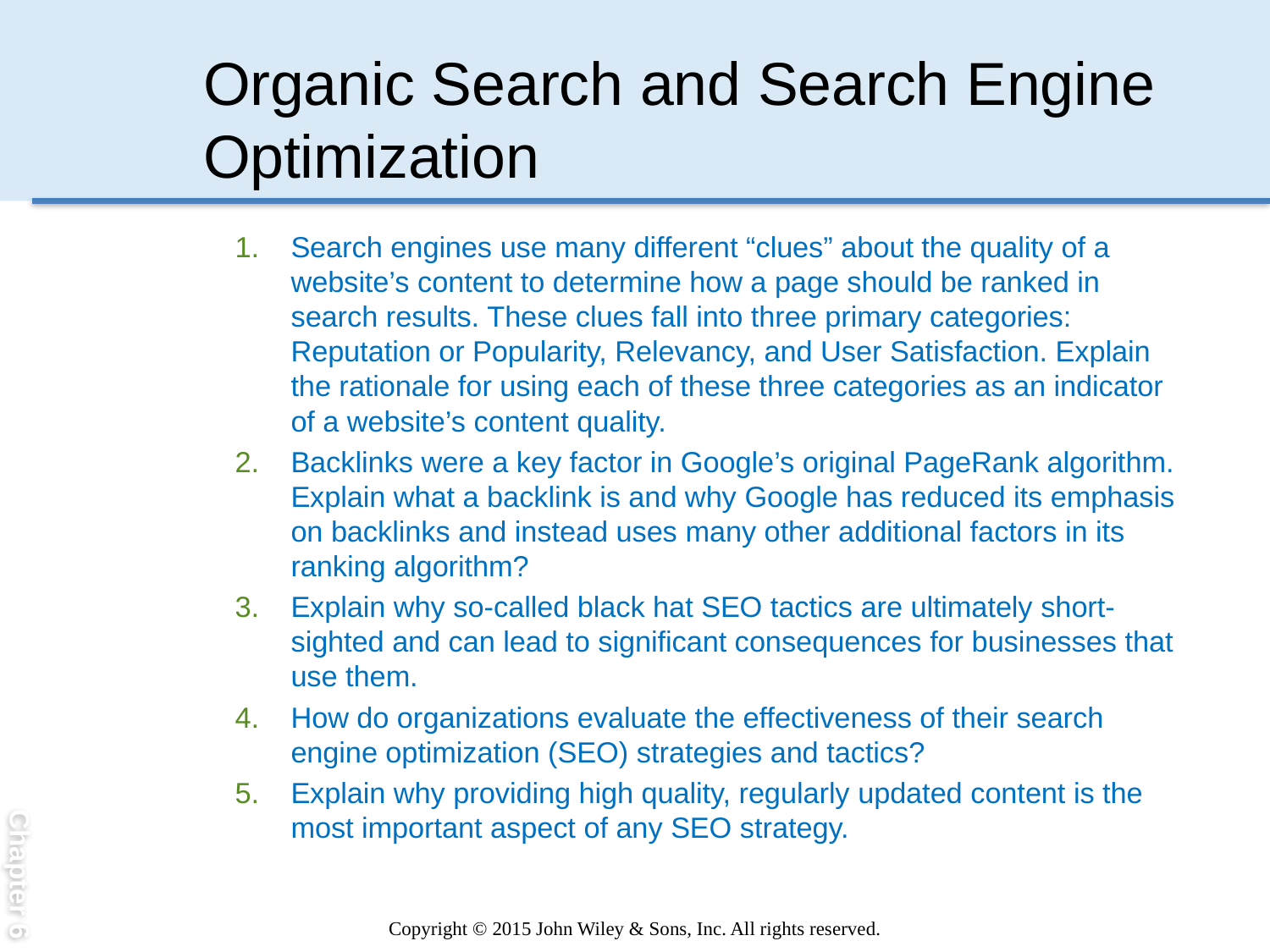

Chapter 6
# Organic Search and Search Engine Optimization
Search engines use many different “clues” about the quality of a website’s content to determine how a page should be ranked in search results. These clues fall into three primary categories: Reputation or Popularity, Relevancy, and User Satisfaction. Explain the rationale for using each of these three categories as an indicator of a website’s content quality.
Backlinks were a key factor in Google’s original PageRank algorithm. Explain what a backlink is and why Google has reduced its emphasis on backlinks and instead uses many other additional factors in its ranking algorithm?
Explain why so-called black hat SEO tactics are ultimately short-sighted and can lead to significant consequences for businesses that use them.
How do organizations evaluate the effectiveness of their search engine optimization (SEO) strategies and tactics?
Explain why providing high quality, regularly updated content is the most important aspect of any SEO strategy.